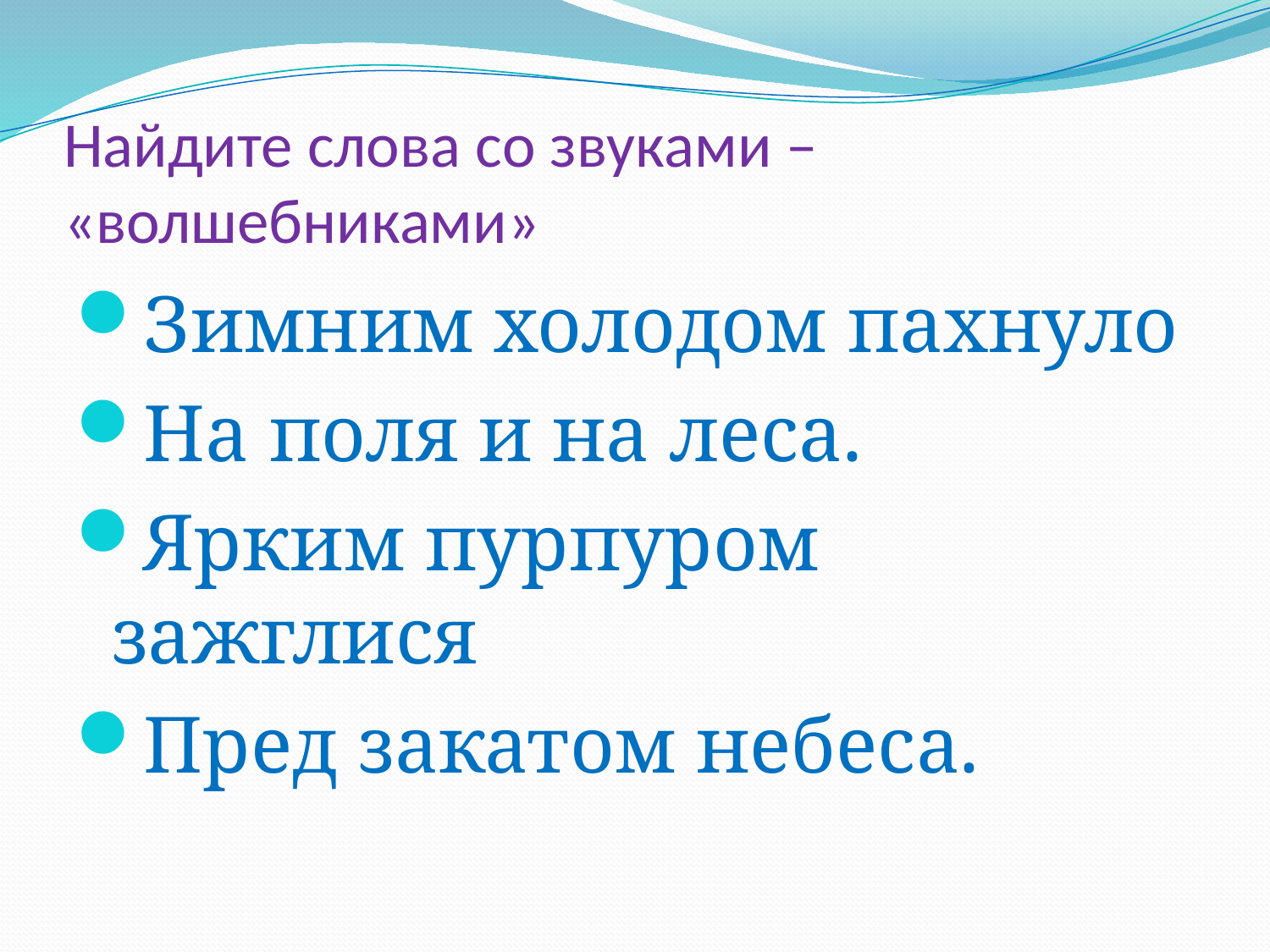

# Найдите слова со звуками – «волшебниками»
Зимним холодом пахнуло
На поля и на леса.
Ярким пурпуром зажглися
Пред закатом небеса.